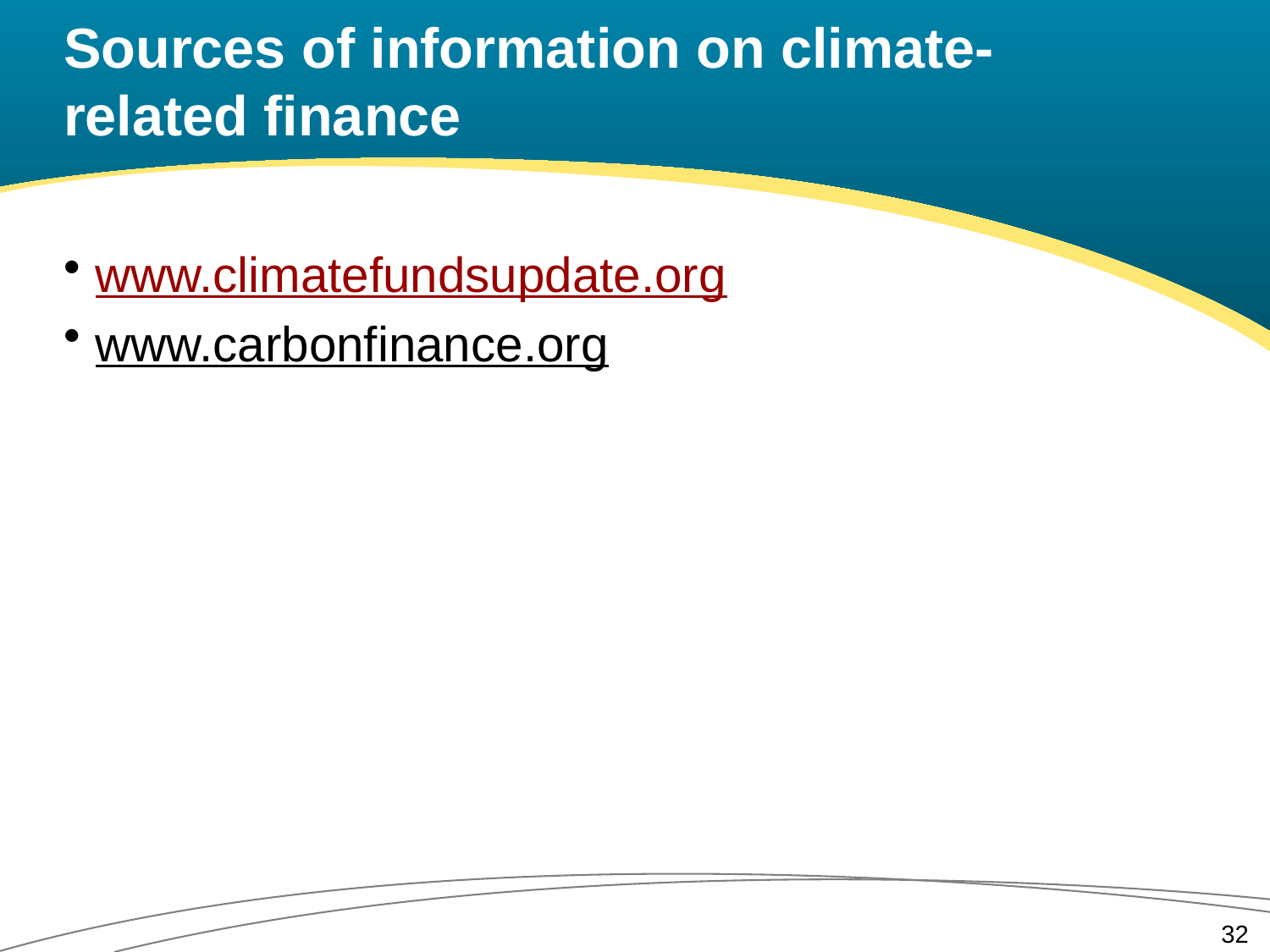

# Sources of information on climate- related finance
www.climatefundsupdate.org
www.carbonfinance.org

32